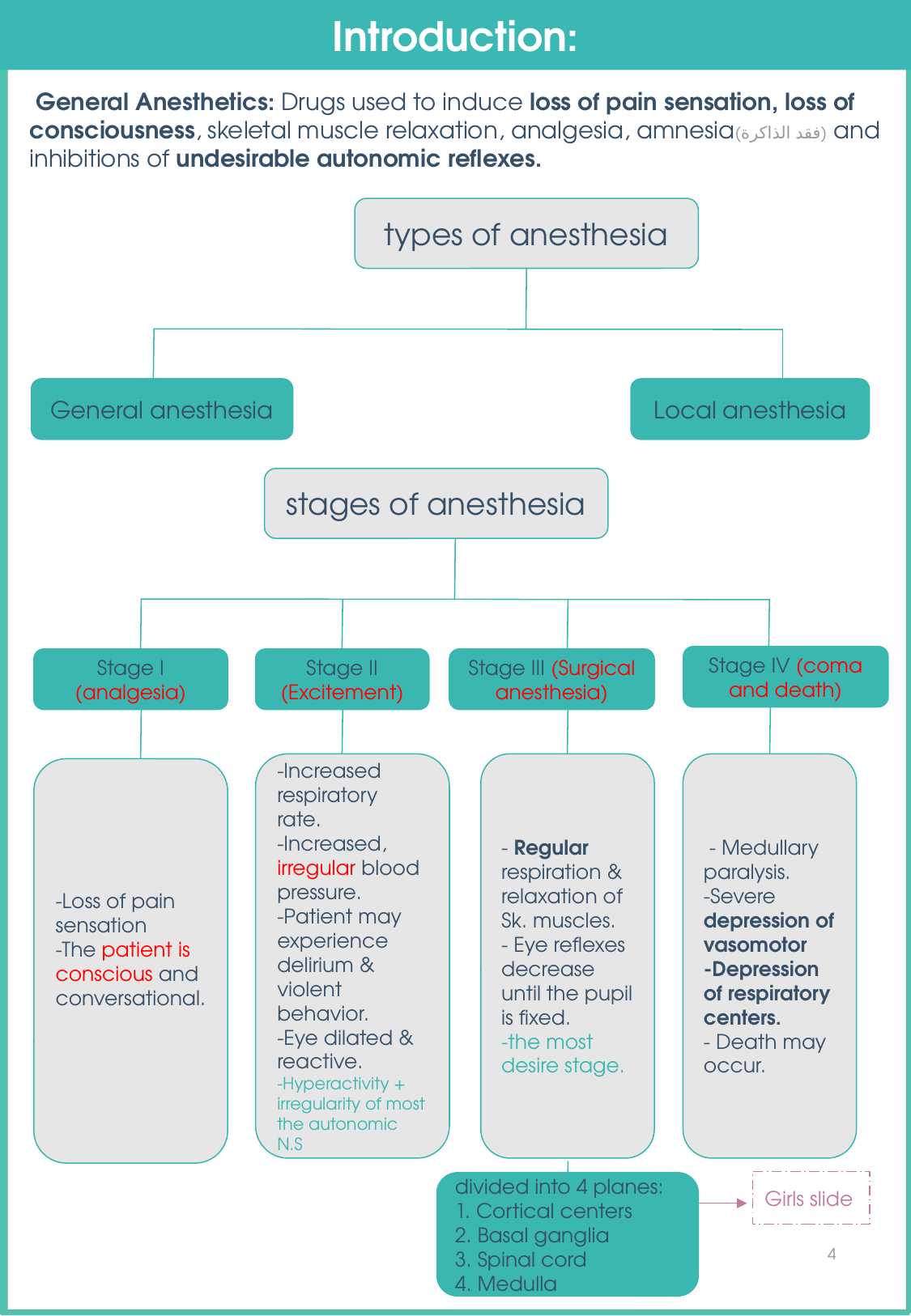

Introduction:
 General Anesthetics: Drugs used to induce loss of pain sensation, loss of consciousness, skeletal muscle relaxation, analgesia, amnesia(فقد الذاكرة) and inhibitions of undesirable autonomic reflexes.
types of anesthesia
General anesthesia
Local anesthesia
stages of anesthesia
Stage IV (coma and death)
Stage I (analgesia)
Stage II (Excitement)
Stage III (Surgical anesthesia)
-Increased respiratory rate.
-Increased, irregular blood pressure.
-Patient may experience delirium & violent behavior.
-Eye dilated & reactive.
-Hyperactivity + irregularity of most the autonomic N.S
- Regular respiration & relaxation of Sk. muscles.
- Eye reflexes decrease until the pupil is fixed.
-the most desire stage.
 - Medullary paralysis.
-Severe depression of vasomotor
-Depression of respiratory centers.
- Death may occur.
-Loss of pain sensation
-The patient is conscious and conversational.

Girls slide
divided into 4 planes:
1. Cortical centers
2. Basal ganglia
3. Spinal cord
4. Medulla
4